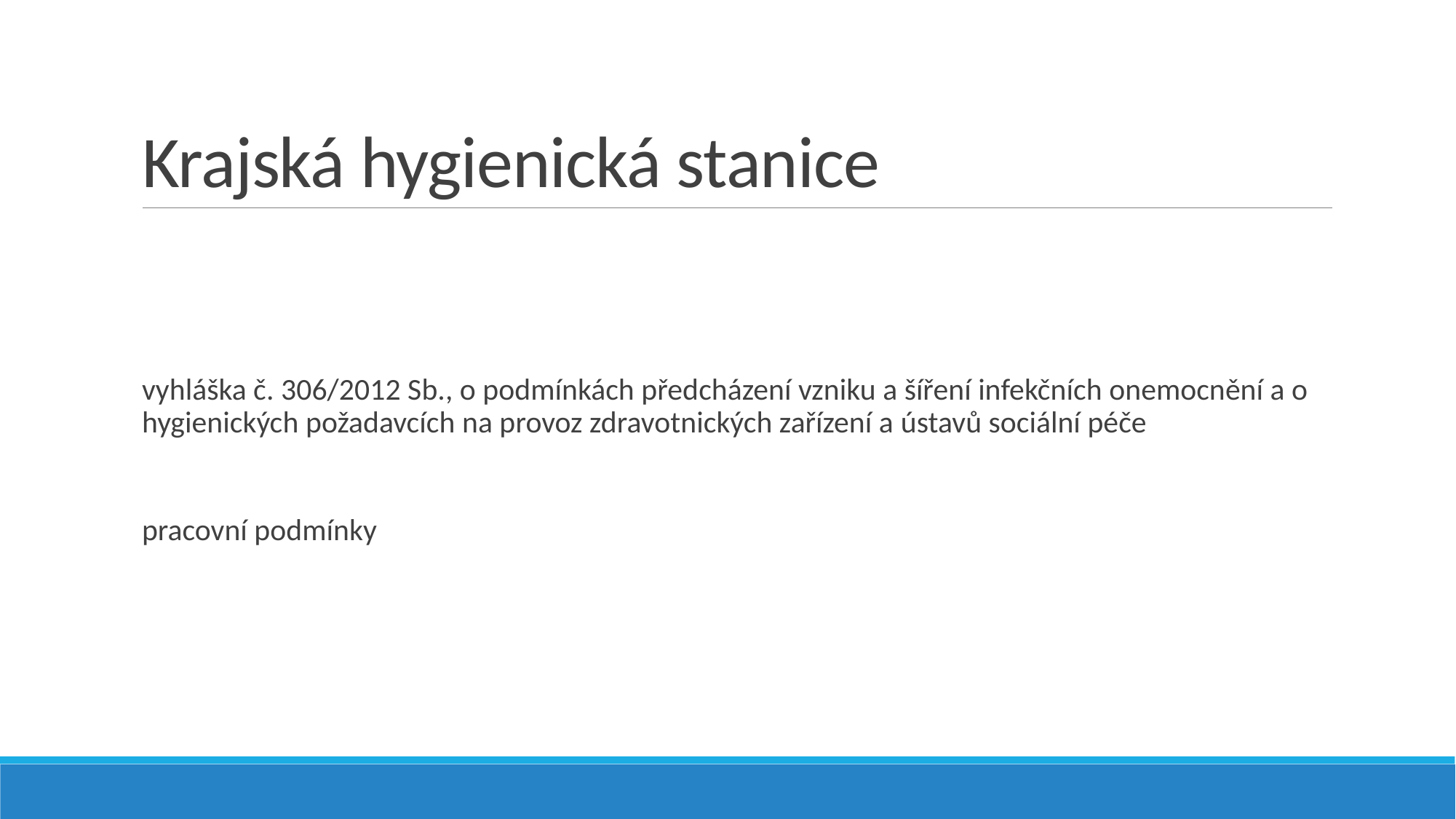

# Krajská hygienická stanice
vyhláška č. 306/2012 Sb., o podmínkách předcházení vzniku a šíření infekčních onemocnění a o hygienických požadavcích na provoz zdravotnických zařízení a ústavů sociální péče

pracovní podmínky